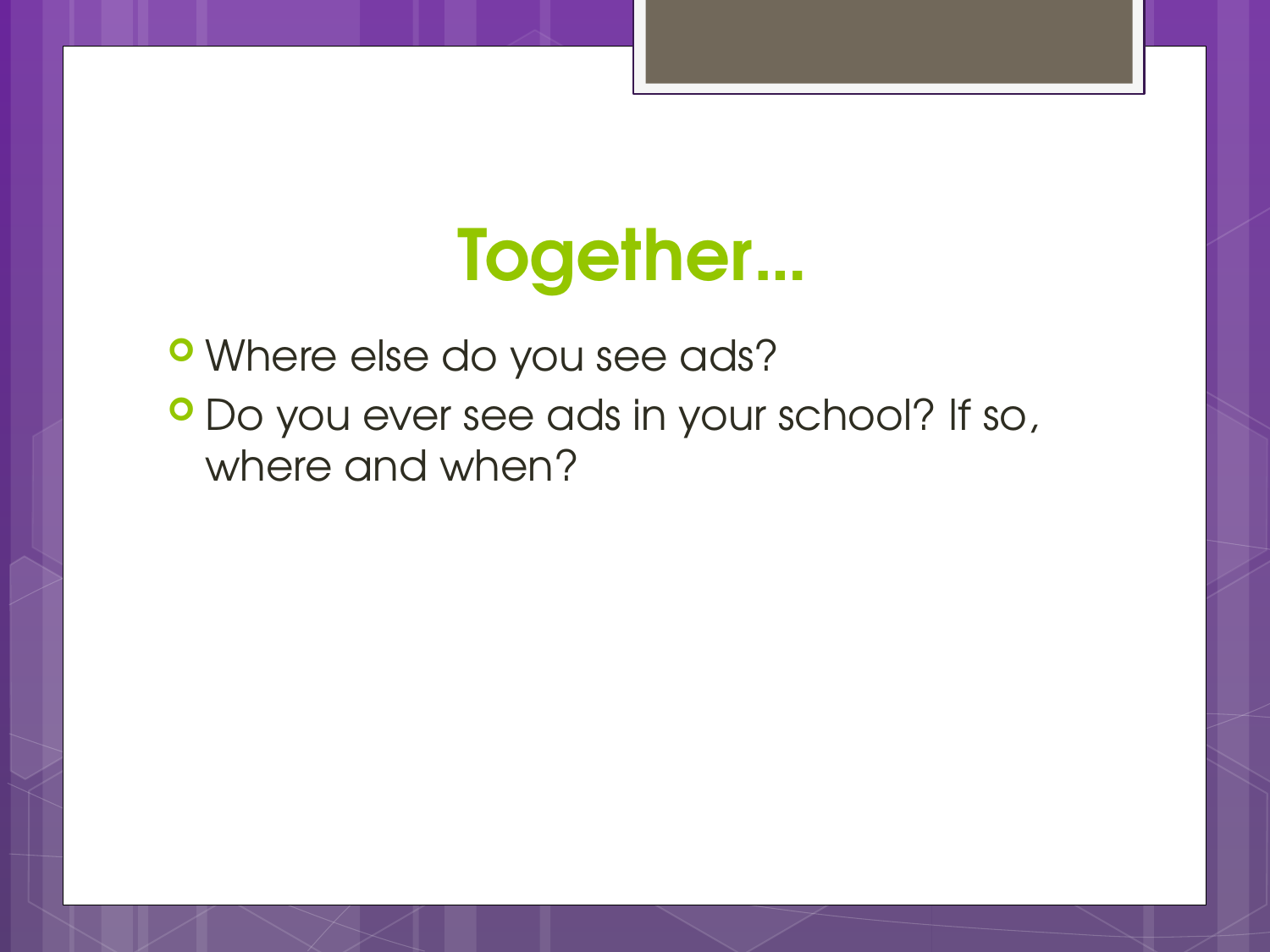

# Together…
Where else do you see ads?
Do you ever see ads in your school? If so, where and when?